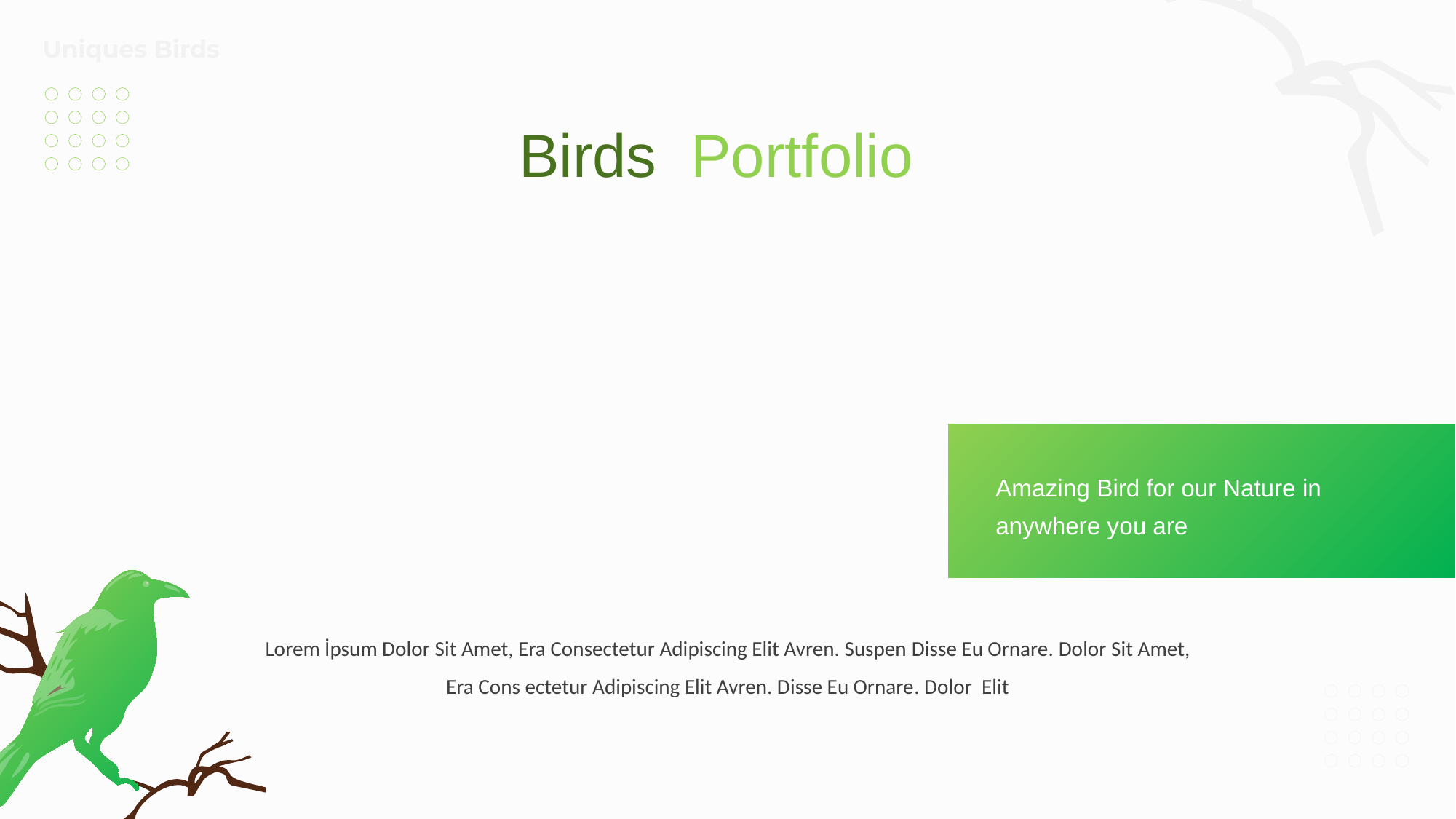

Uniques Birds

Birds  Portfolio

Amazing Bird for our Nature in anywhere you are

Lorem İpsum Dolor Sit Amet, Era Consectetur Adipiscing Elit Avren. Suspen Disse Eu Ornare. Dolor Sit Amet, Era Cons ectetur Adipiscing Elit Avren. Disse Eu Ornare. Dolor  Elit